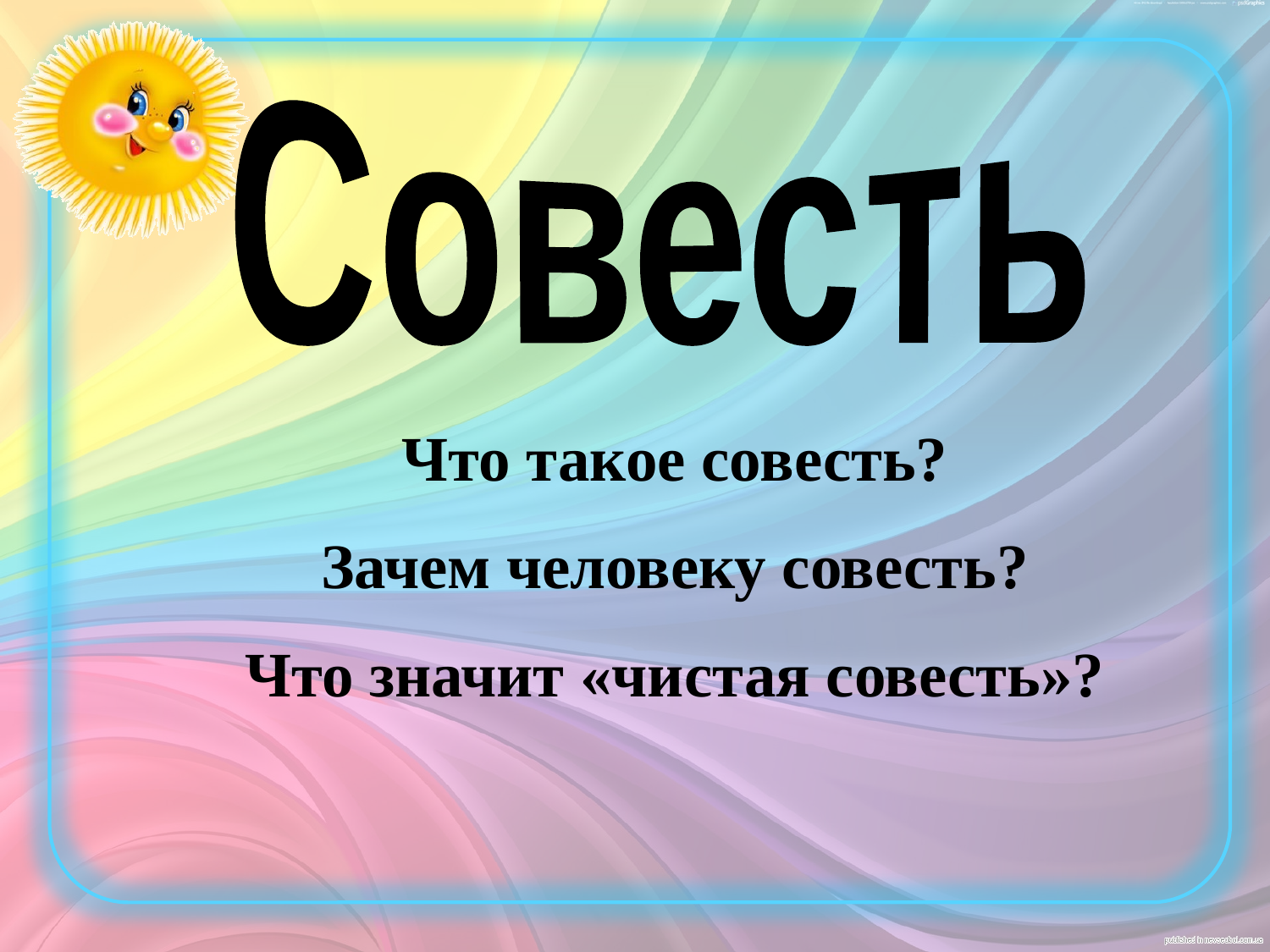

Cовесть

Что такое совесть?
Зачем человеку совесть?
Что значит «чистая совесть»?